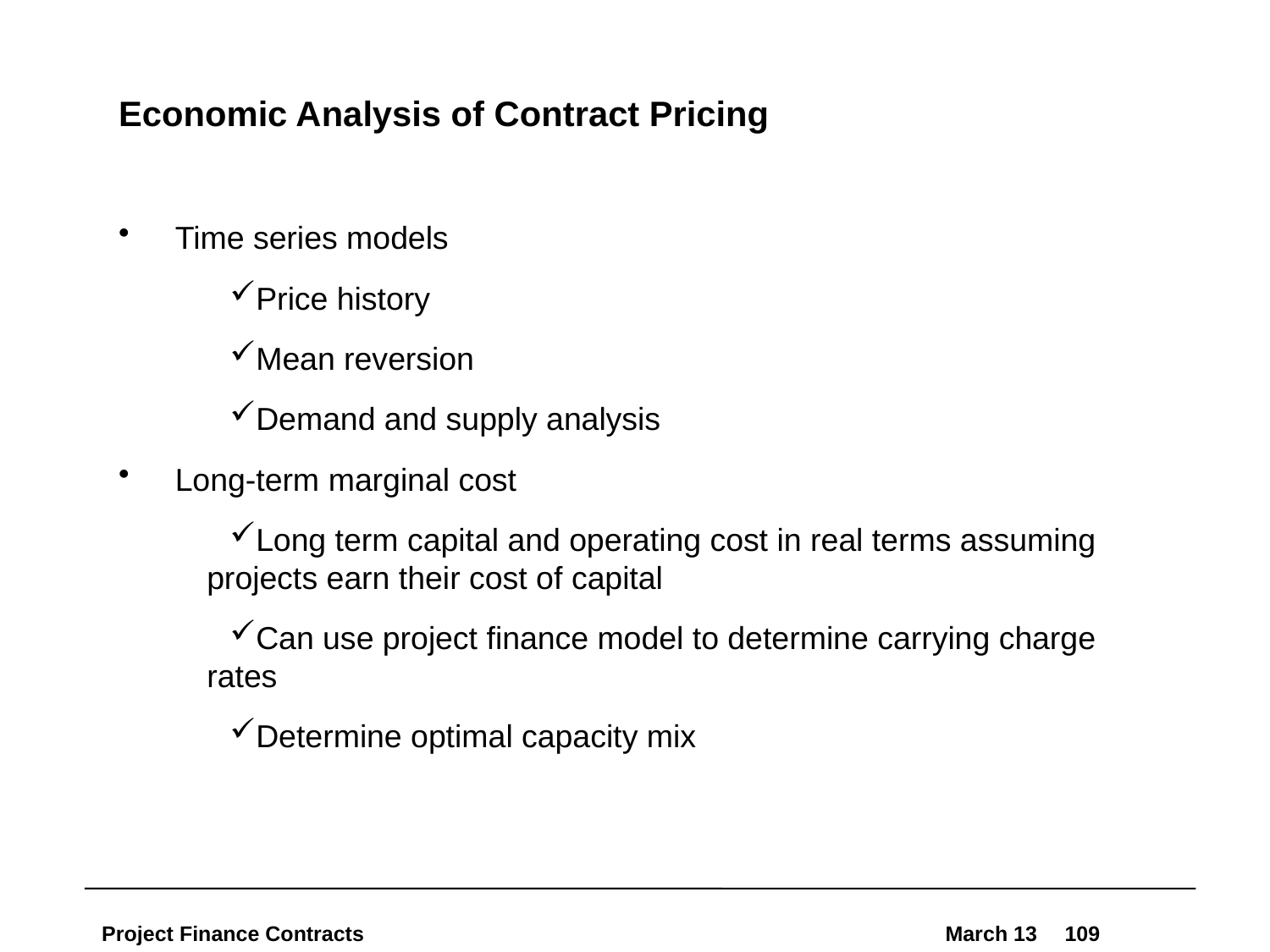

# Economic Analysis of Contract Pricing
Time series models
Price history
Mean reversion
Demand and supply analysis
Long-term marginal cost
Long term capital and operating cost in real terms assuming projects earn their cost of capital
Can use project finance model to determine carrying charge rates
Determine optimal capacity mix